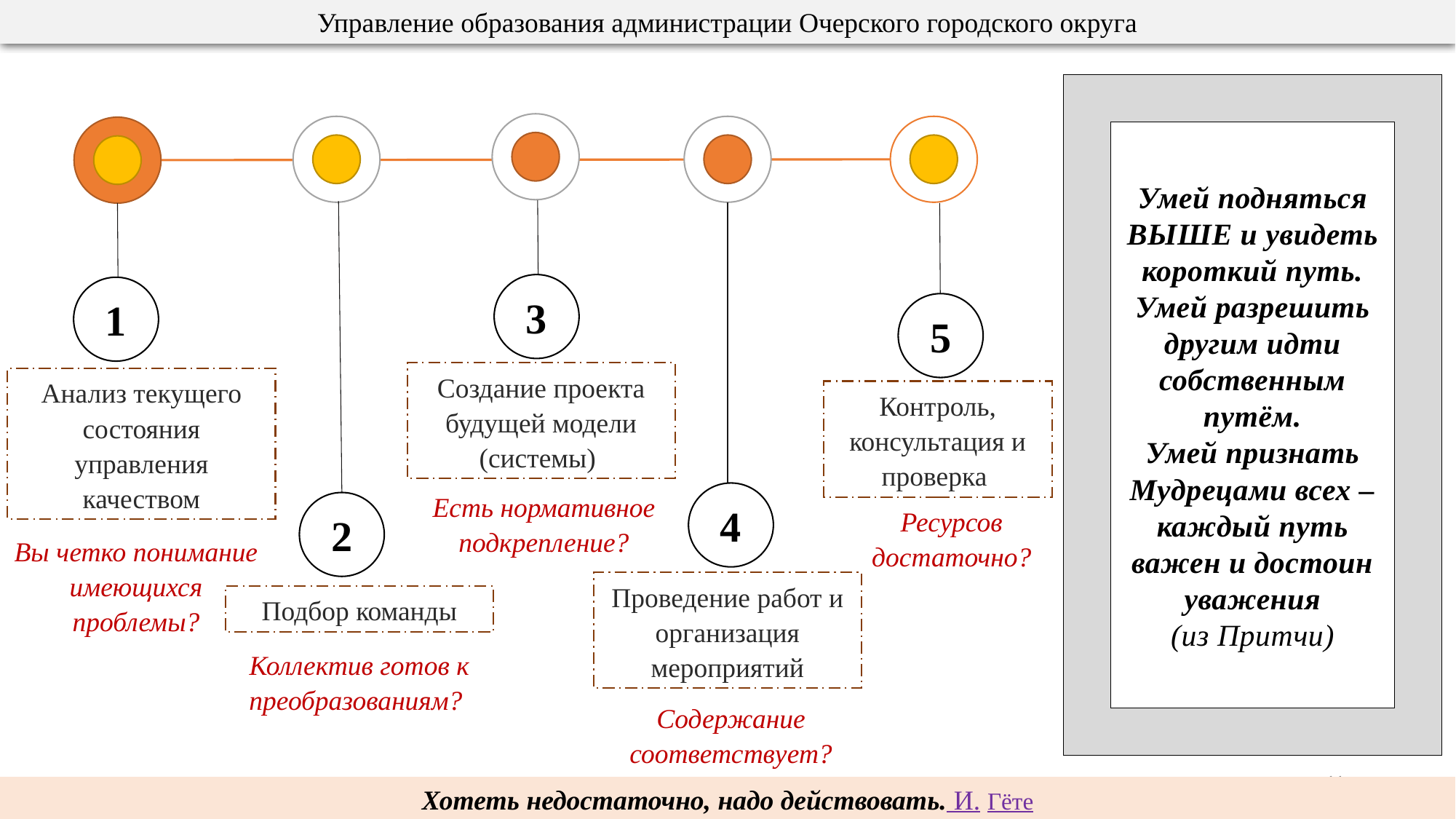

Управление образования администрации Очерского городского округа

Умей подняться ВЫШЕ и увидеть короткий путь.
Умей разрешить другим идти собственным путём.
Умей признать Мудрецами всех – каждый путь важен и достоин уважения
(из Притчи)

3
1
5

Создание проекта будущей модели (системы)
Анализ текущего состояния управления качеством
Контроль, консультация и проверка
Есть нормативное подкрепление?
4
2
Ресурсов достаточно?
Вы четко понимание имеющихся проблемы?
Проведение работ и организация мероприятий
Подбор команды
Коллектив готов к преобразованиям?
Содержание соответствует?
11
Хотеть недостаточно, надо действовать. И. Гёте